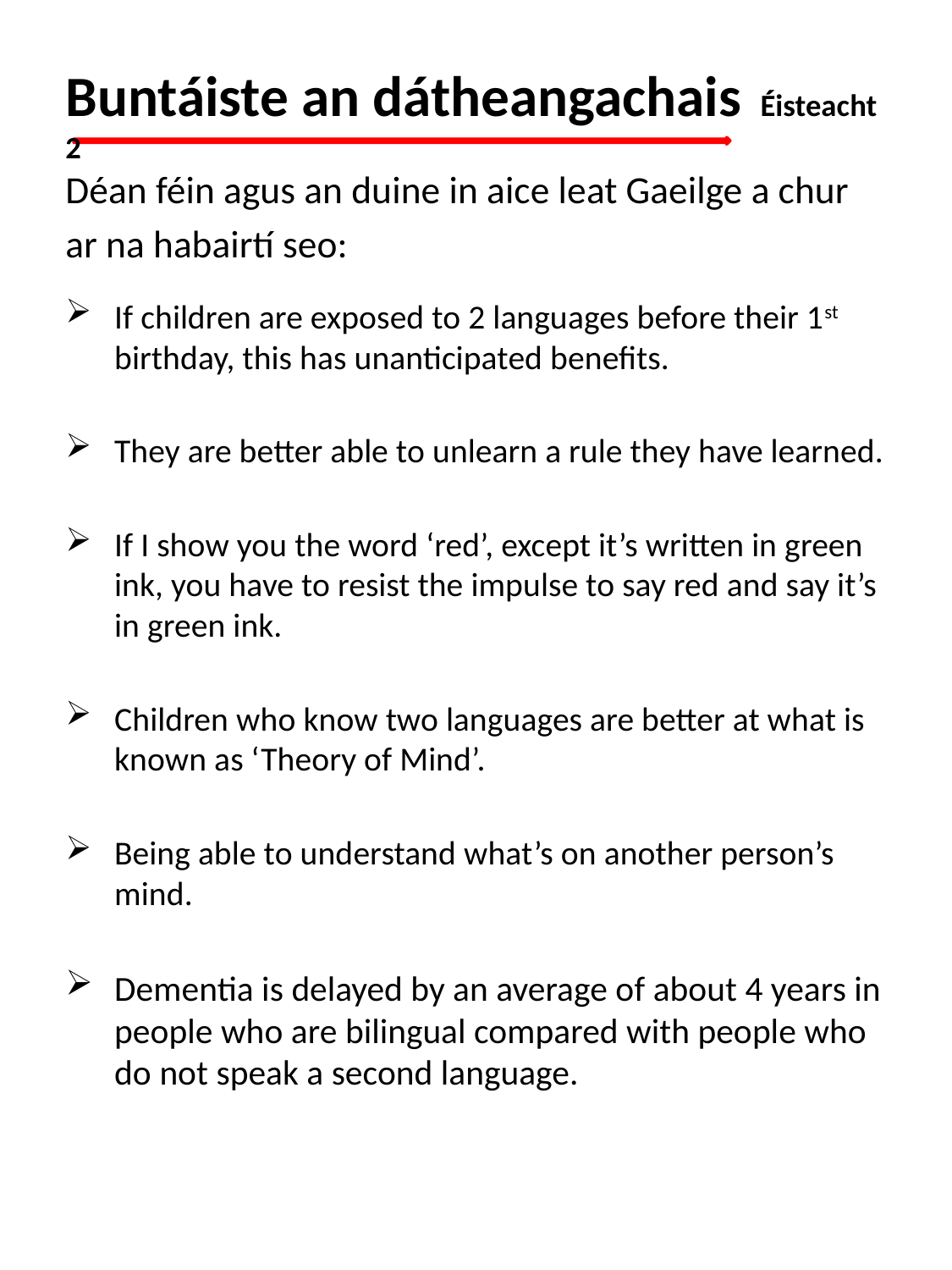

Buntáiste an dátheangachais   Éisteacht 2

Déan féin agus an duine in aice leat Gaeilge a chur
ar na habairtí seo:

If children are exposed to 2 languages before their 1st birthday, this has unanticipated benefits.

They are better able to unlearn a rule they have learned.

If I show you the word ‘red’, except it’s written in green ink, you have to resist the impulse to say red and say it’s in green ink.

Children who know two languages are better at what is known as ‘Theory of Mind’.

Being able to understand what’s on another person’s mind.

Dementia is delayed by an average of about 4 years in people who are bilingual compared with people who do not speak a second language.